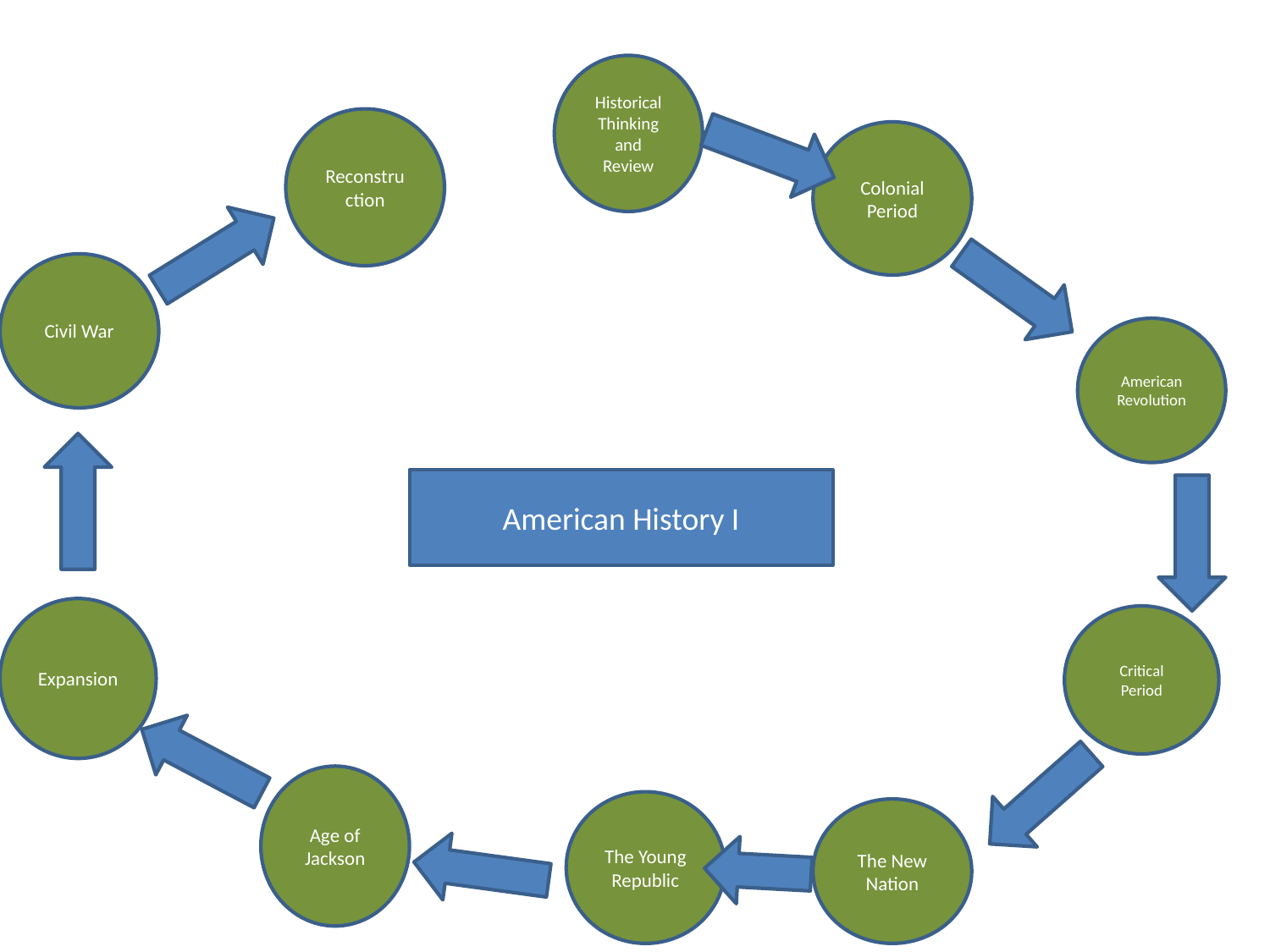

Historical Thinking and Review
Reconstruction

Colonial Period

Civil War

American Revolution

American History I

Expansion
Critical Period

Age of Jackson
The Young Republic
The New Nation